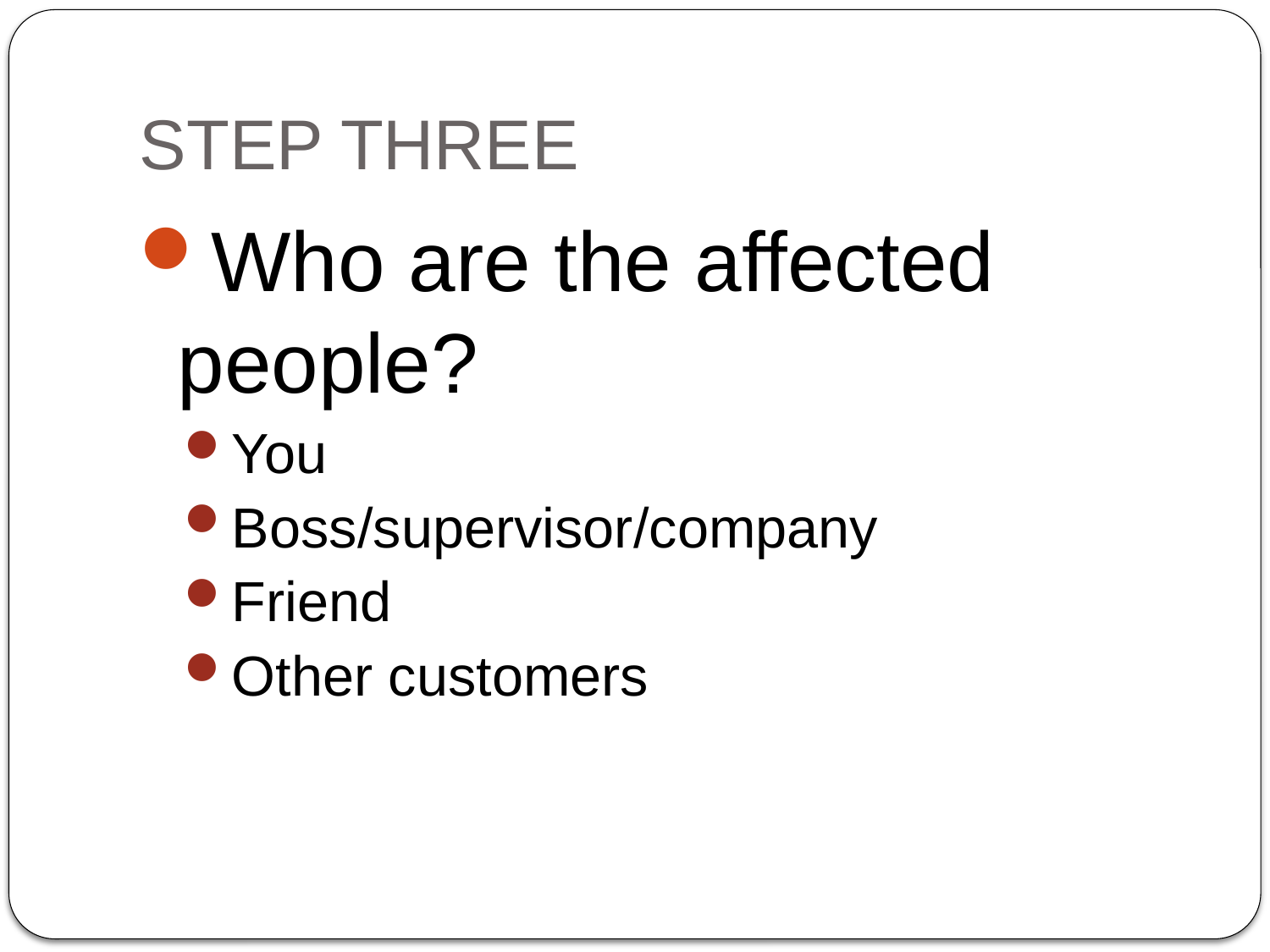

# STEP THREE
Who are the affected people?
You
Boss/supervisor/company
Friend
Other customers